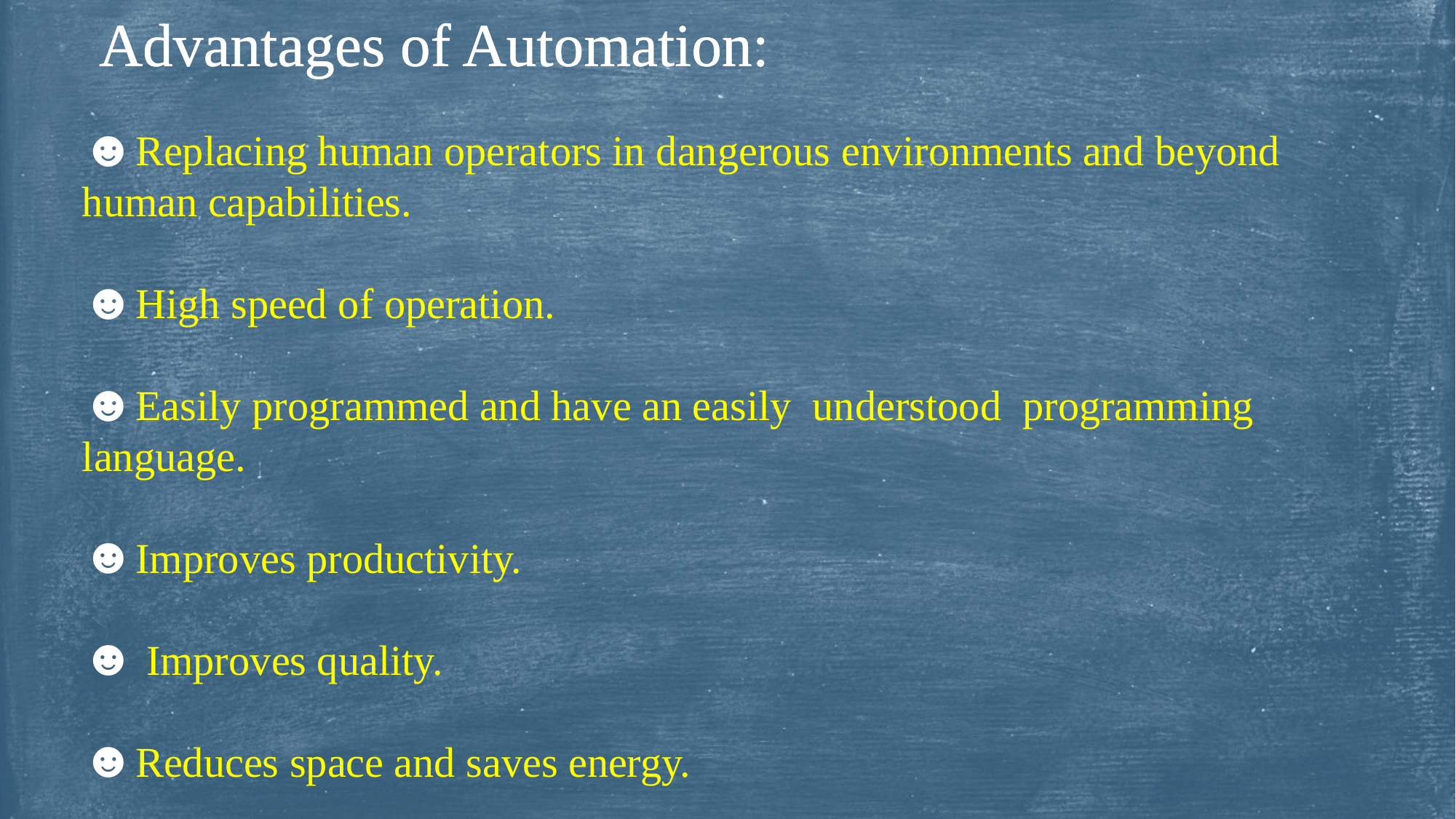

Advantages of Automation:

Replacing human operators in dangerous environments and beyond     human capabilities.

High speed of operation.

Easily programmed and have an easily  understood  programming language.

Improves productivity.

 Improves quality.

Reduces space and saves energy.